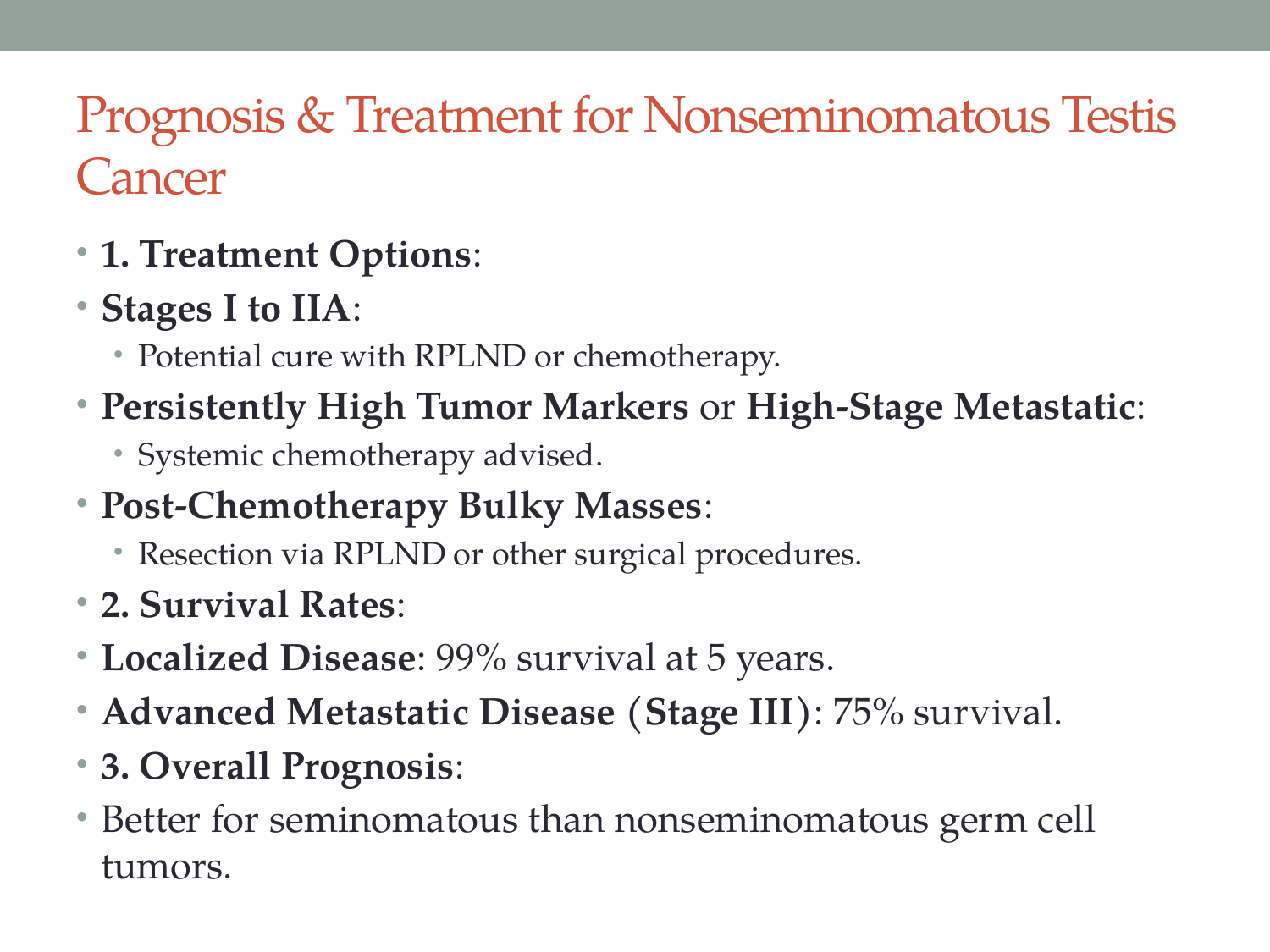

# Prognosis & Treatment for Nonseminomatous Testis Cancer
1. Treatment Options:
Stages I to IIA:
Potential cure with RPLND or chemotherapy.
Persistently High Tumor Markers or High-Stage Metastatic:
Systemic chemotherapy advised.
Post-Chemotherapy Bulky Masses:
Resection via RPLND or other surgical procedures.
2. Survival Rates:
Localized Disease: 99% survival at 5 years.
Advanced Metastatic Disease (Stage III): 75% survival.
3. Overall Prognosis:
Better for seminomatous than nonseminomatous germ cell tumors.